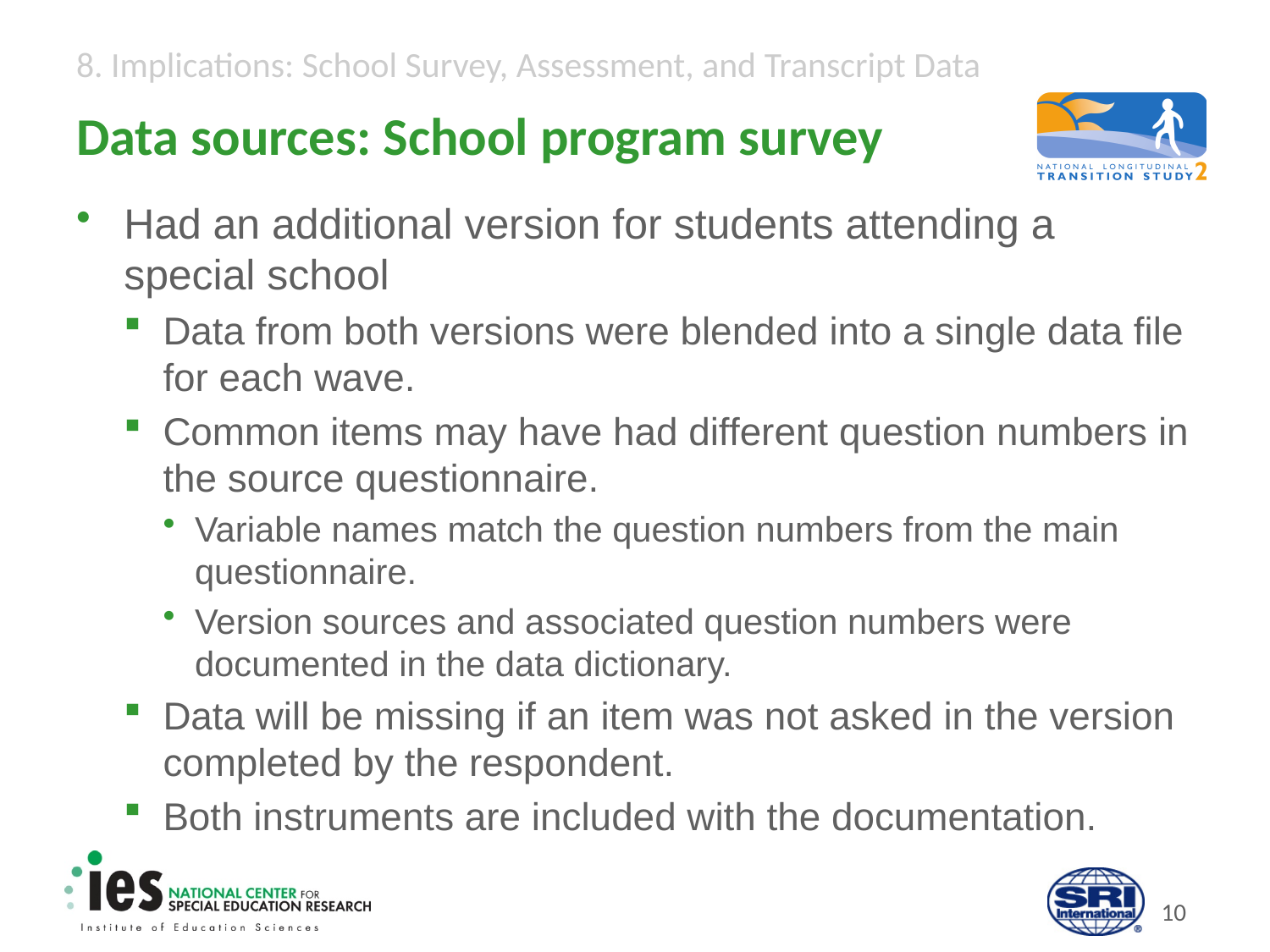

# Data sources: School program survey
Had an additional version for students attending a special school
Data from both versions were blended into a single data file for each wave.
Common items may have had different question numbers in the source questionnaire.
Variable names match the question numbers from the main questionnaire.
Version sources and associated question numbers were documented in the data dictionary.
Data will be missing if an item was not asked in the version completed by the respondent.
Both instruments are included with the documentation.
10